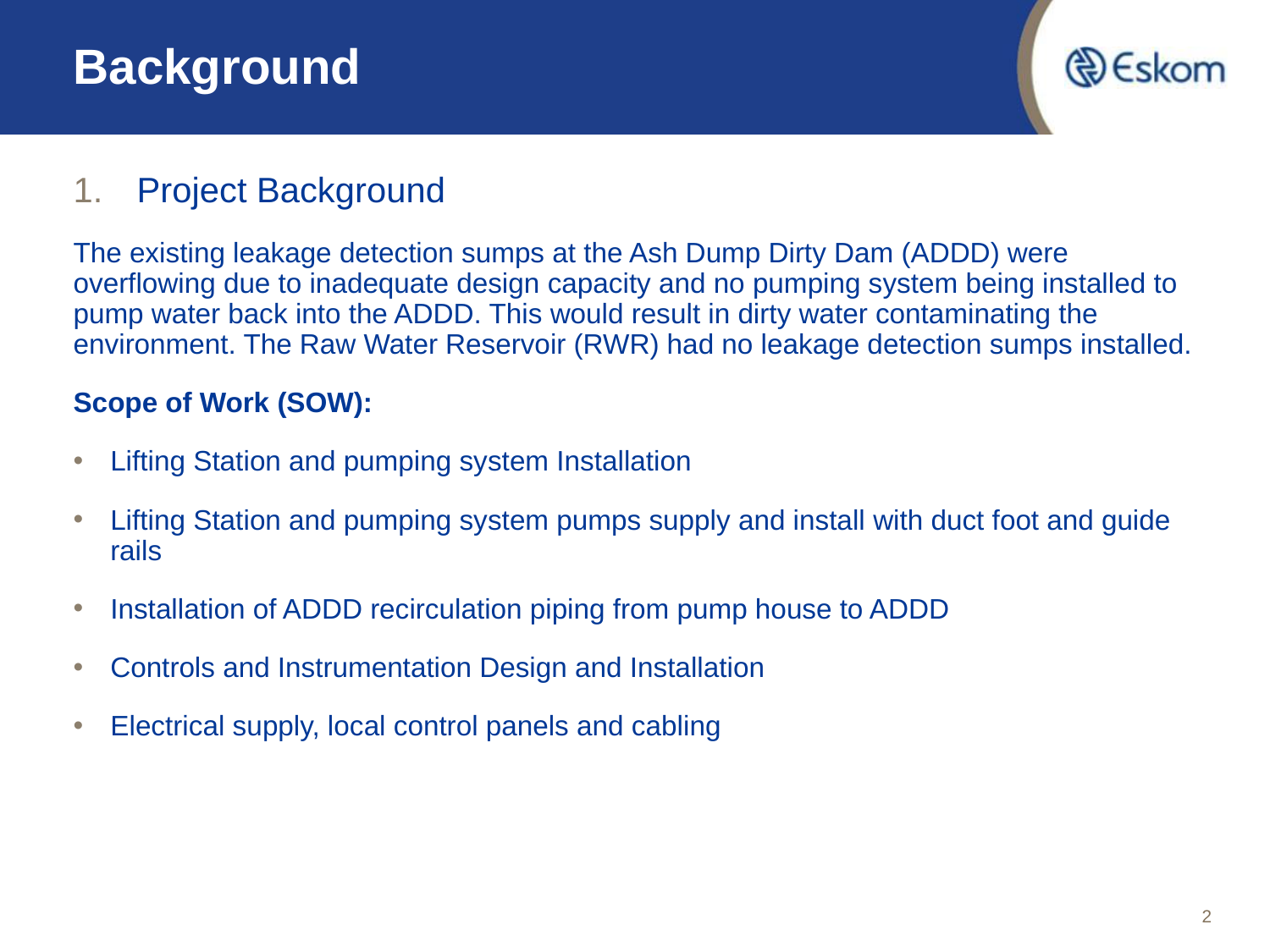

# Background
Project Background
The existing leakage detection sumps at the Ash Dump Dirty Dam (ADDD) were overflowing due to inadequate design capacity and no pumping system being installed to pump water back into the ADDD. This would result in dirty water contaminating the environment. The Raw Water Reservoir (RWR) had no leakage detection sumps installed.
Scope of Work (SOW):
Lifting Station and pumping system Installation
Lifting Station and pumping system pumps supply and install with duct foot and guide rails
Installation of ADDD recirculation piping from pump house to ADDD
Controls and Instrumentation Design and Installation
Electrical supply, local control panels and cabling
2